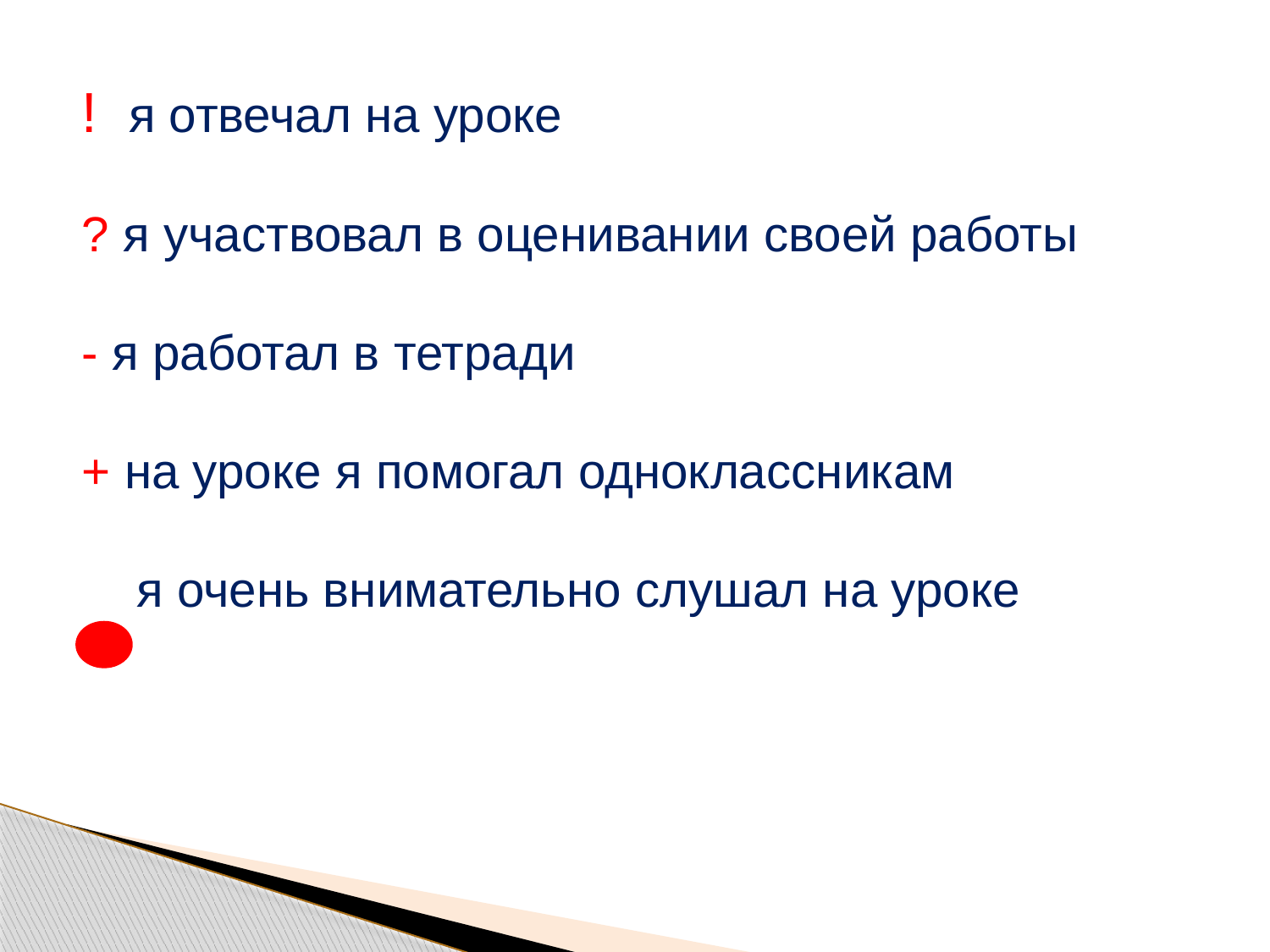

!  я отвечал на уроке

? я участвовал в оценивании своей работы

- я работал в тетради

+ на уроке я помогал одноклассникам

    я очень внимательно слушал на уроке